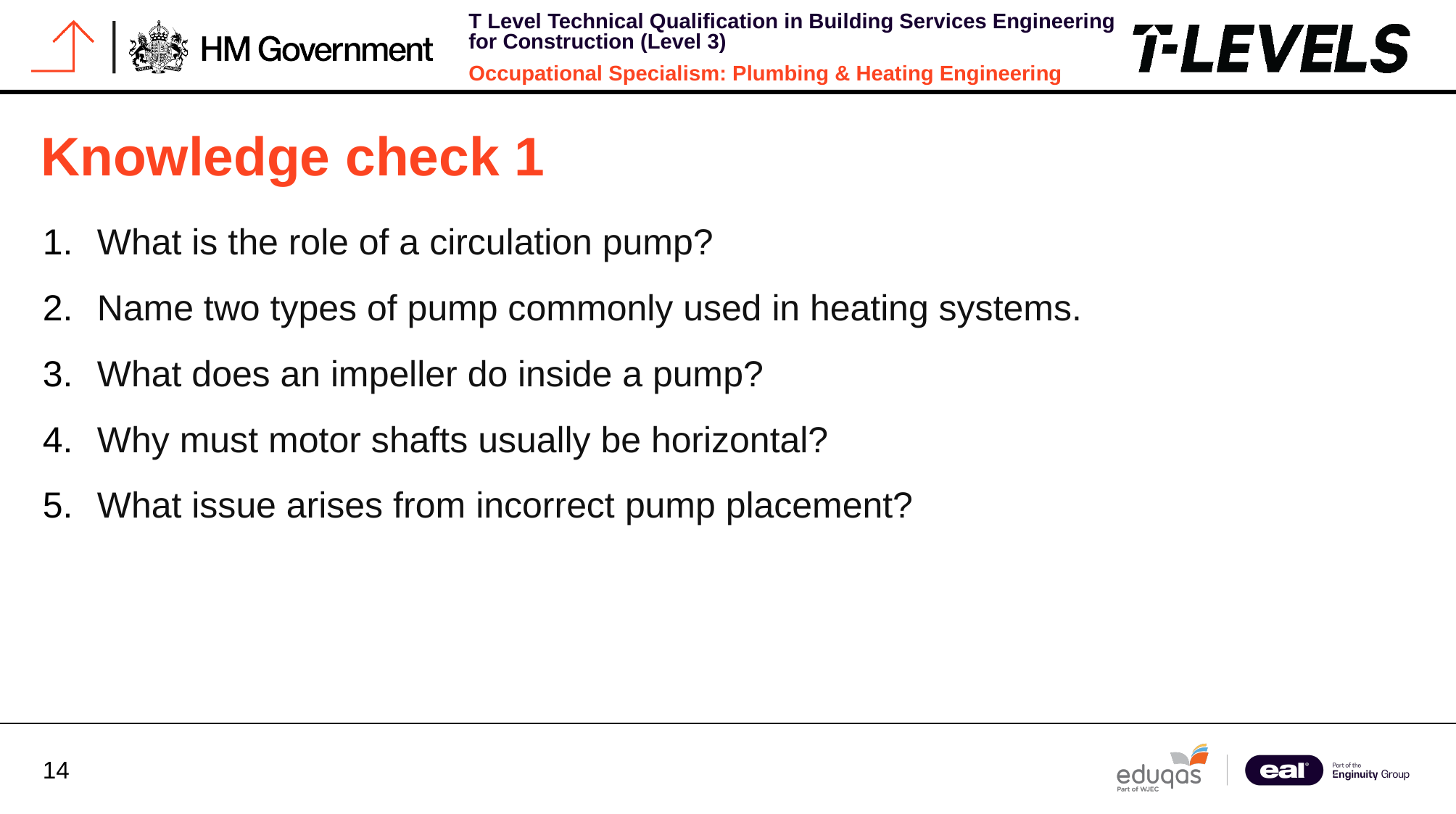

# Knowledge check 1
What is the role of a circulation pump?
Name two types of pump commonly used in heating systems.
What does an impeller do inside a pump?
Why must motor shafts usually be horizontal?
What issue arises from incorrect pump placement?